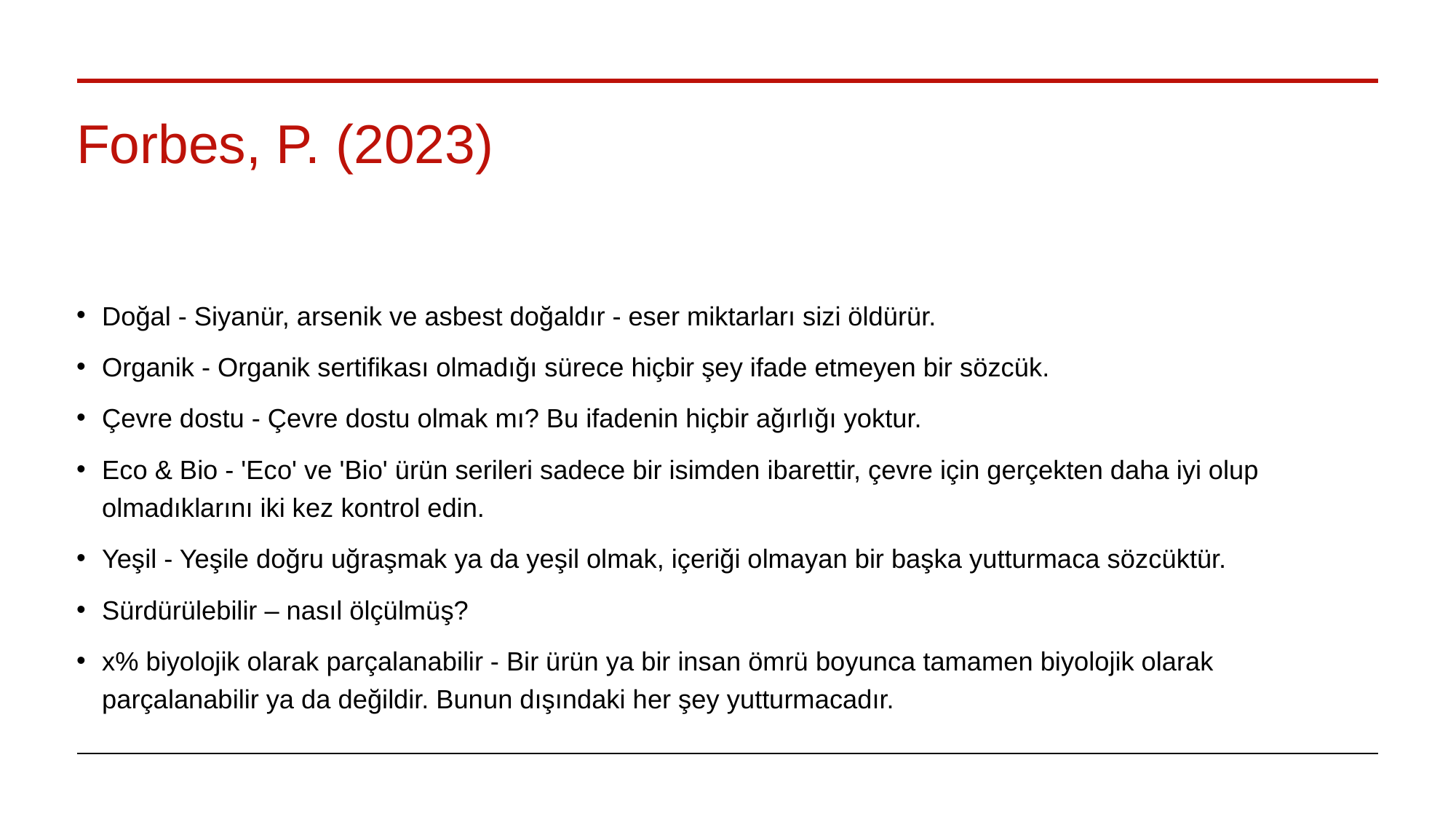

# Forbes, P. (2023)

Doğal - Siyanür, arsenik ve asbest doğaldır - eser miktarları sizi öldürür.
Organik - Organik sertifikası olmadığı sürece hiçbir şey ifade etmeyen bir sözcük.
Çevre dostu - Çevre dostu olmak mı? Bu ifadenin hiçbir ağırlığı yoktur.
Eco & Bio - 'Eco' ve 'Bio' ürün serileri sadece bir isimden ibarettir, çevre için gerçekten daha iyi olup olmadıklarını iki kez kontrol edin.
Yeşil - Yeşile doğru uğraşmak ya da yeşil olmak, içeriği olmayan bir başka yutturmaca sözcüktür.
Sürdürülebilir – nasıl ölçülmüş?
x% biyolojik olarak parçalanabilir - Bir ürün ya bir insan ömrü boyunca tamamen biyolojik olarak parçalanabilir ya da değildir. Bunun dışındaki her şey yutturmacadır.